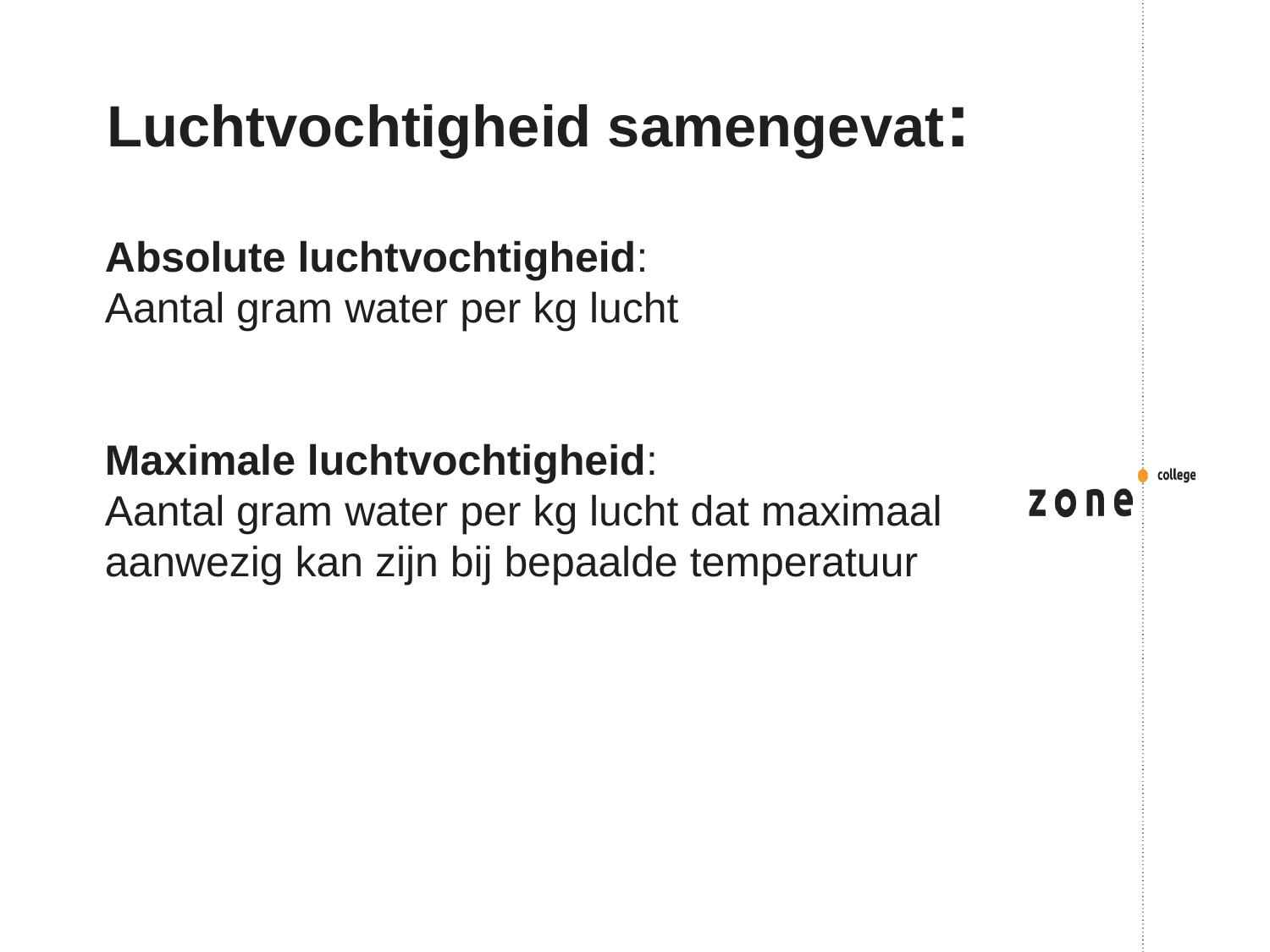

# Luchtvochtigheid samengevat:
Absolute luchtvochtigheid:
Aantal gram water per kg lucht

Maximale luchtvochtigheid:
Aantal gram water per kg lucht dat maximaal aanwezig kan zijn bij bepaalde temperatuur